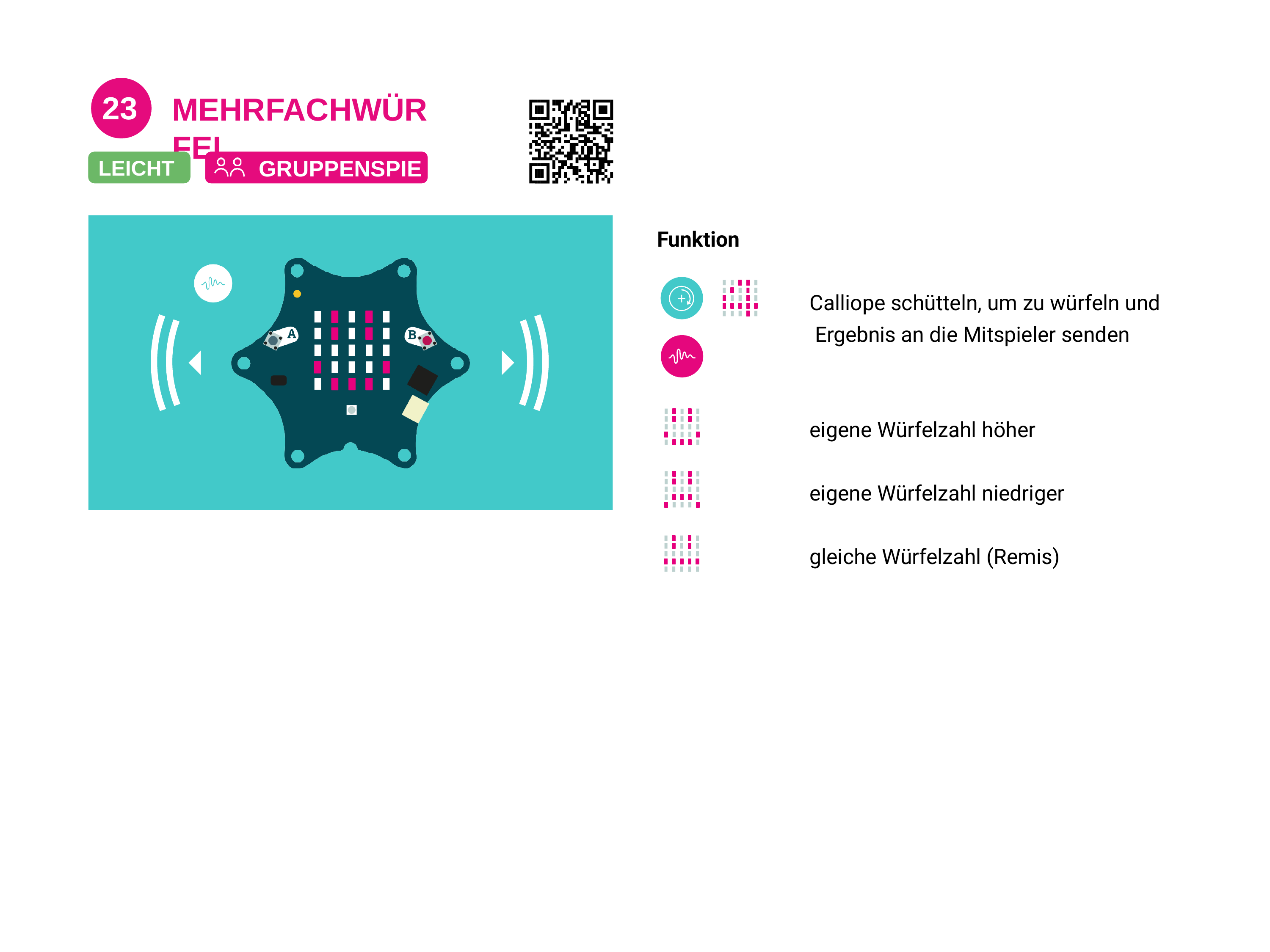

# 23
MEHRFACHWÜRFEL

GRUPPENSPIEL
LEICHT

Funktion

Calliope schütteln, um zu würfeln und  Ergebnis an die Mitspieler senden

eigene Würfelzahl höher

eigene Würfelzahl niedriger

gleiche Würfelzahl (Remis)